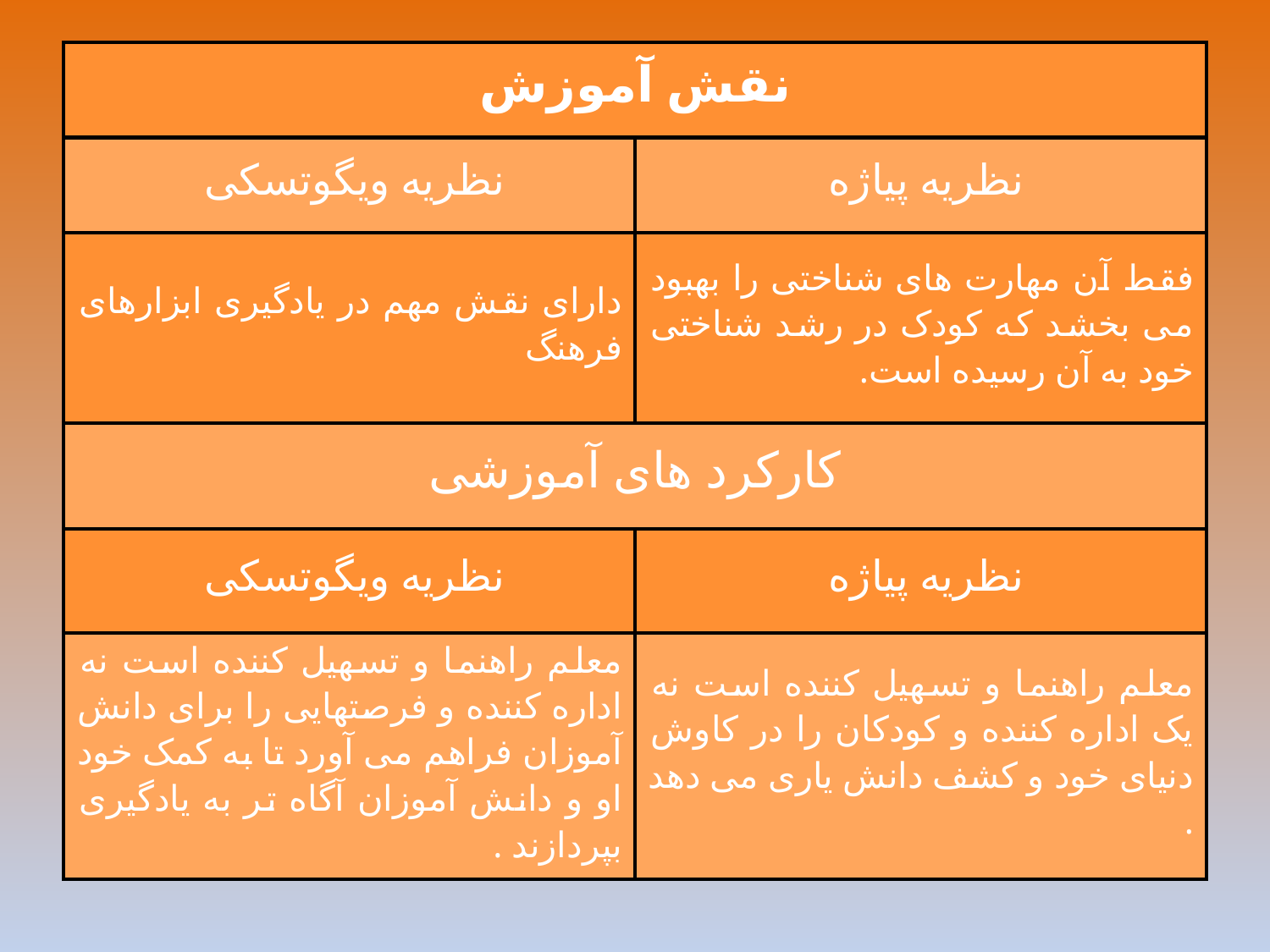

#
| نقش آموزش |  |
| --- | --- |
| نظریه ویگوتسکی | نظریه پیاژه |
| دارای نقش مهم در یادگیری ابزارهای فرهنگ | فقط آن مهارت های شناختی را بهبود می بخشد که کودک در رشد شناختی خود به آن رسیده است. |
| کارکرد های آموزشی |  |
| نظریه ویگوتسکی | نظریه پیاژه |
| معلم راهنما و تسهیل کننده است نه اداره کننده و فرصتهایی را برای دانش آموزان فراهم می آورد تا به کمک خود او و دانش آموزان آگاه تر به یادگیری بپردازند . | معلم راهنما و تسهیل کننده است نه یک اداره کننده و کودکان را در کاوش دنیای خود و کشف دانش یاری می دهد . |